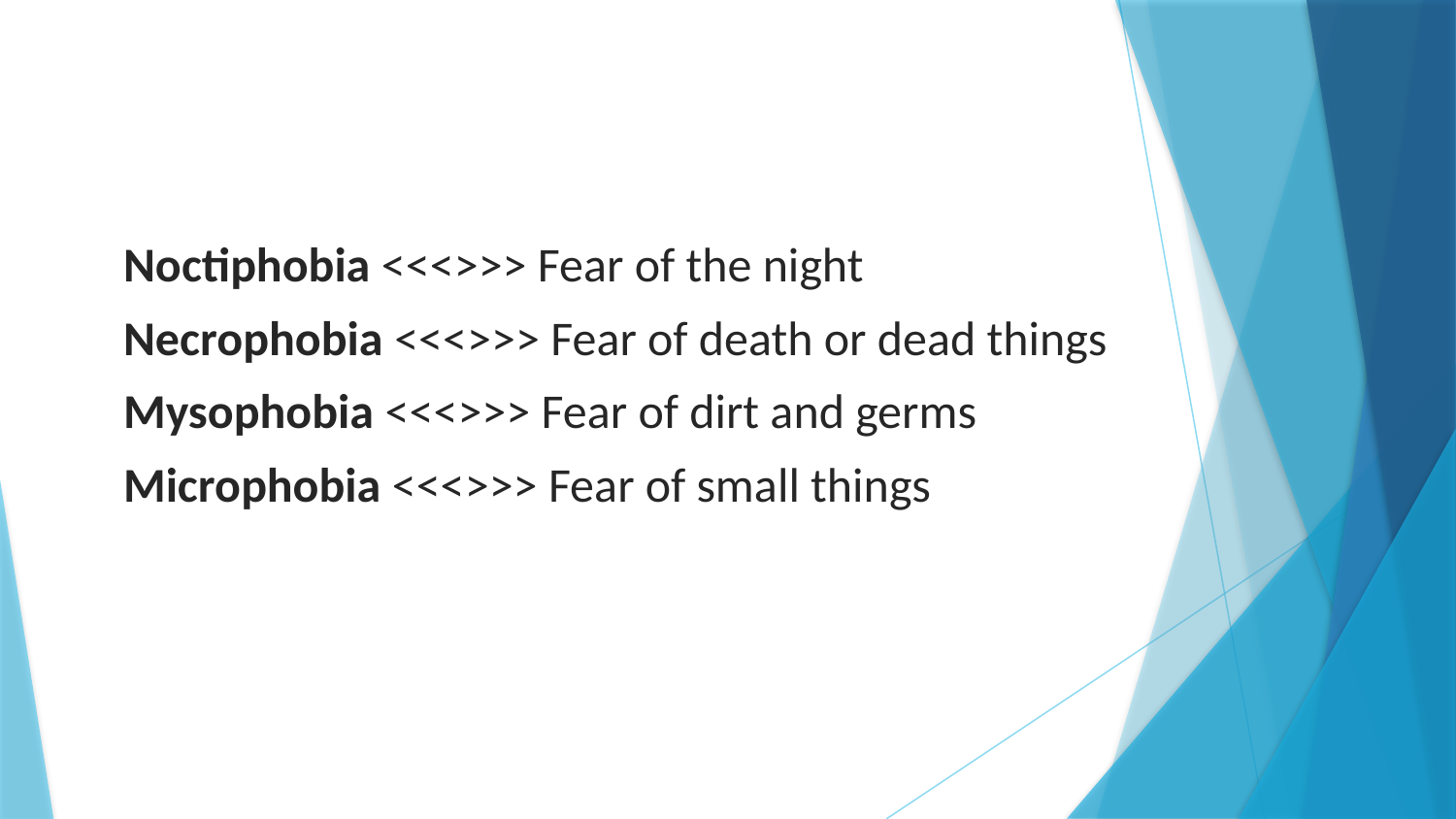

Noctiphobia <<<>>> Fear of the night
Necrophobia <<<>>> Fear of death or dead things
Mysophobia <<<>>> Fear of dirt and germs
Microphobia <<<>>> Fear of small things